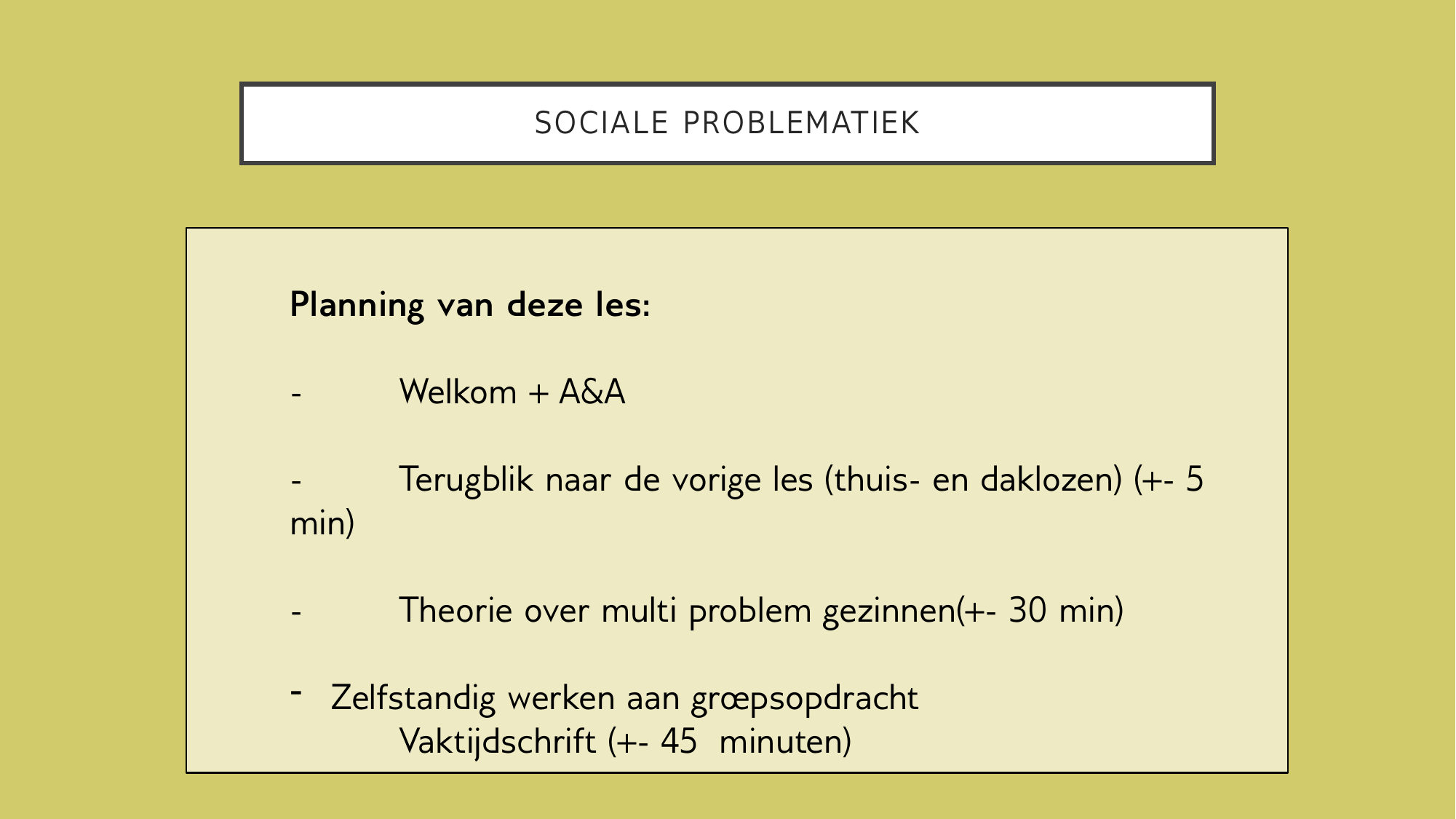

# Sociale problematiek

Planning van deze les:

-	Welkom + A&A

-	Terugblik naar de vorige les (thuis- en daklozen) (+- 5 min)

-	Theorie over multi problem gezinnen(+- 30 min)

Zelfstandig werken aan groepsopdracht
	Vaktijdschrift (+- 45  minuten)